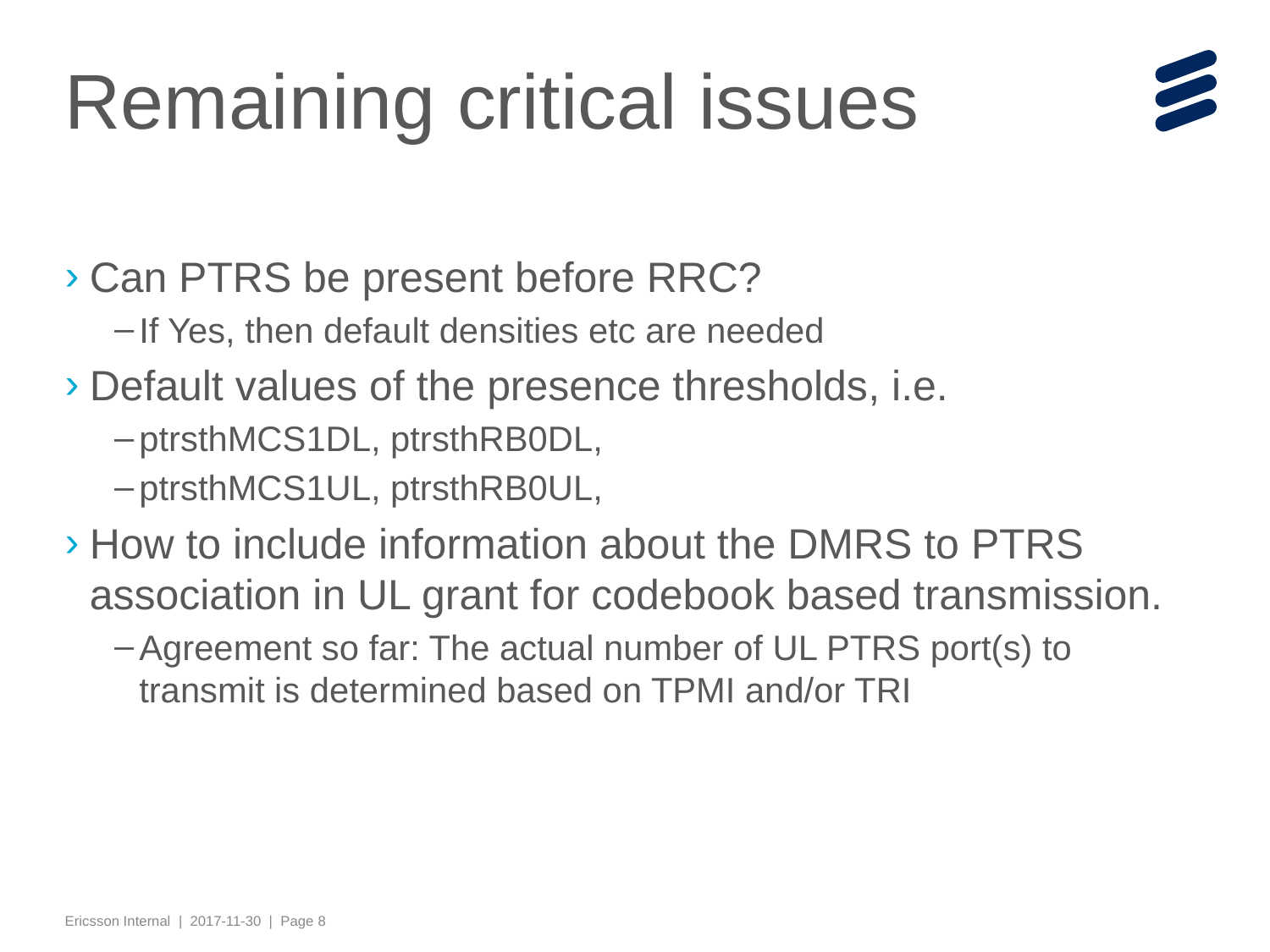

# Remaining critical issues
Can PTRS be present before RRC?
If Yes, then default densities etc are needed
Default values of the presence thresholds, i.e.
ptrsthMCS1DL, ptrsthRB0DL,
ptrsthMCS1UL, ptrsthRB0UL,
How to include information about the DMRS to PTRS association in UL grant for codebook based transmission.
Agreement so far: The actual number of UL PTRS port(s) to transmit is determined based on TPMI and/or TRI